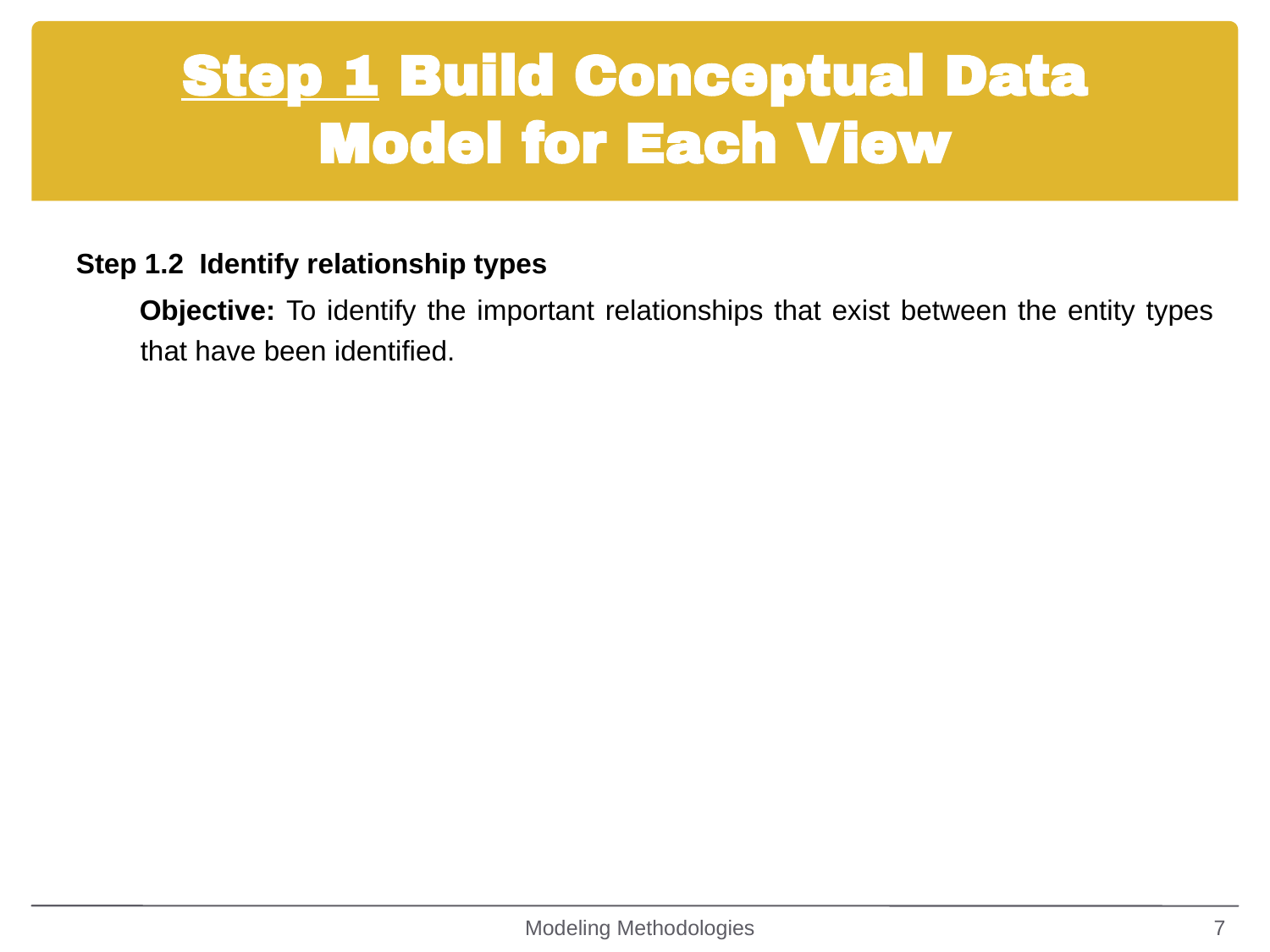

Step 1 Build Conceptual Data Model for Each View
Step 1.2  Identify relationship types
Objective: To identify the important relationships that exist between the entity types that have been identified.
Modeling Methodologies
7